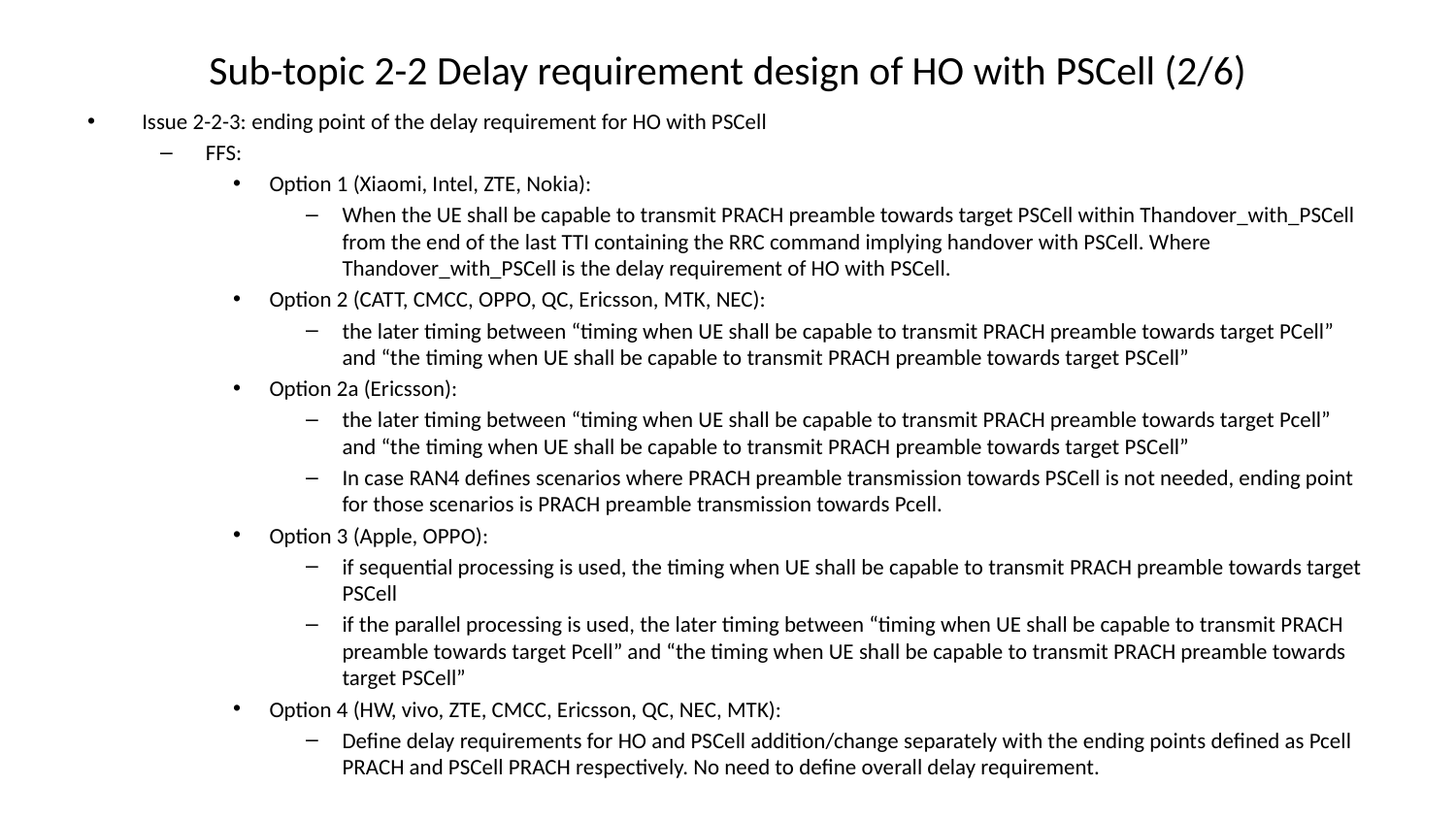

# Sub-topic 2-2 Delay requirement design of HO with PSCell (2/6)
Issue 2-2-3: ending point of the delay requirement for HO with PSCell
FFS:
Option 1 (Xiaomi, Intel, ZTE, Nokia):
When the UE shall be capable to transmit PRACH preamble towards target PSCell within Thandover_with_PSCell from the end of the last TTI containing the RRC command implying handover with PSCell. Where Thandover_with_PSCell is the delay requirement of HO with PSCell.
Option 2 (CATT, CMCC, OPPO, QC, Ericsson, MTK, NEC):
the later timing between “timing when UE shall be capable to transmit PRACH preamble towards target PCell” and “the timing when UE shall be capable to transmit PRACH preamble towards target PSCell”
Option 2a (Ericsson):
the later timing between “timing when UE shall be capable to transmit PRACH preamble towards target Pcell” and “the timing when UE shall be capable to transmit PRACH preamble towards target PSCell”
In case RAN4 defines scenarios where PRACH preamble transmission towards PSCell is not needed, ending point for those scenarios is PRACH preamble transmission towards Pcell.
Option 3 (Apple, OPPO):
if sequential processing is used, the timing when UE shall be capable to transmit PRACH preamble towards target PSCell
if the parallel processing is used, the later timing between “timing when UE shall be capable to transmit PRACH preamble towards target Pcell” and “the timing when UE shall be capable to transmit PRACH preamble towards target PSCell”
Option 4 (HW, vivo, ZTE, CMCC, Ericsson, QC, NEC, MTK):
Define delay requirements for HO and PSCell addition/change separately with the ending points defined as Pcell PRACH and PSCell PRACH respectively. No need to define overall delay requirement.